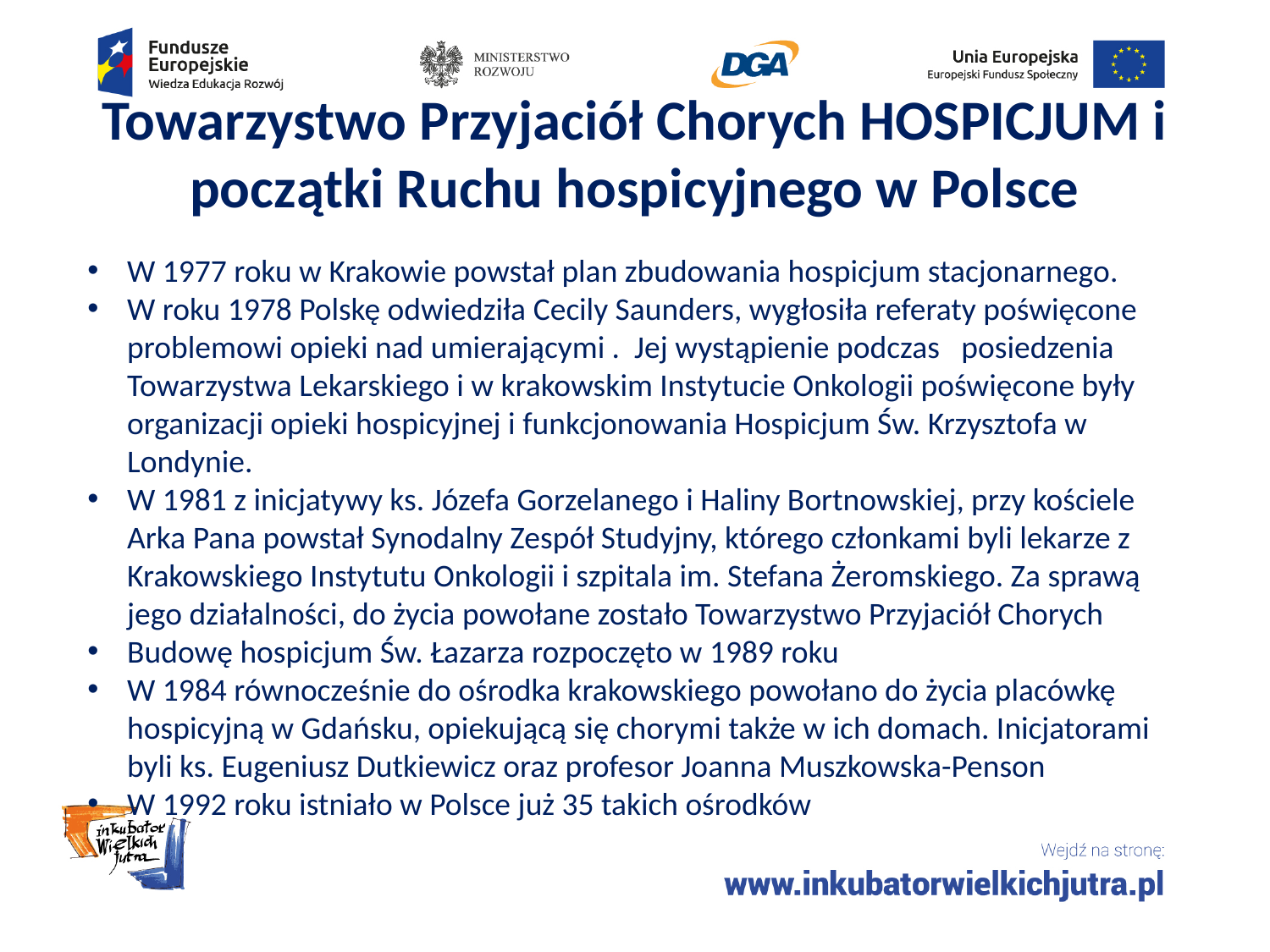

# Towarzystwo Przyjaciół Chorych HOSPICJUM i początki Ruchu hospicyjnego w Polsce

W 1977 roku w Krakowie powstał plan zbudowania hospicjum stacjonarnego.
W roku 1978 Polskę odwiedziła Cecily Saunders, wygłosiła referaty poświęcone problemowi opieki nad umierającymi .  Jej wystąpienie podczas   posiedzenia Towarzystwa Lekarskiego i w krakowskim Instytucie Onkologii poświęcone były organizacji opieki hospicyjnej i funkcjonowania Hospicjum Św. Krzysztofa w Londynie.
W 1981 z inicjatywy ks. Józefa Gorzelanego i Haliny Bortnowskiej, przy kościele Arka Pana powstał Synodalny Zespół Studyjny, którego członkami byli lekarze z Krakowskiego Instytutu Onkologii i szpitala im. Stefana Żeromskiego. Za sprawą jego działalności, do życia powołane zostało Towarzystwo Przyjaciół Chorych
Budowę hospicjum Św. Łazarza rozpoczęto w 1989 roku
W 1984 równocześnie do ośrodka krakowskiego powołano do życia placówkę hospicyjną w Gdańsku, opiekującą się chorymi także w ich domach. Inicjatorami byli ks. Eugeniusz Dutkiewicz oraz profesor Joanna Muszkowska-Penson
W 1992 roku istniało w Polsce już 35 takich ośrodków